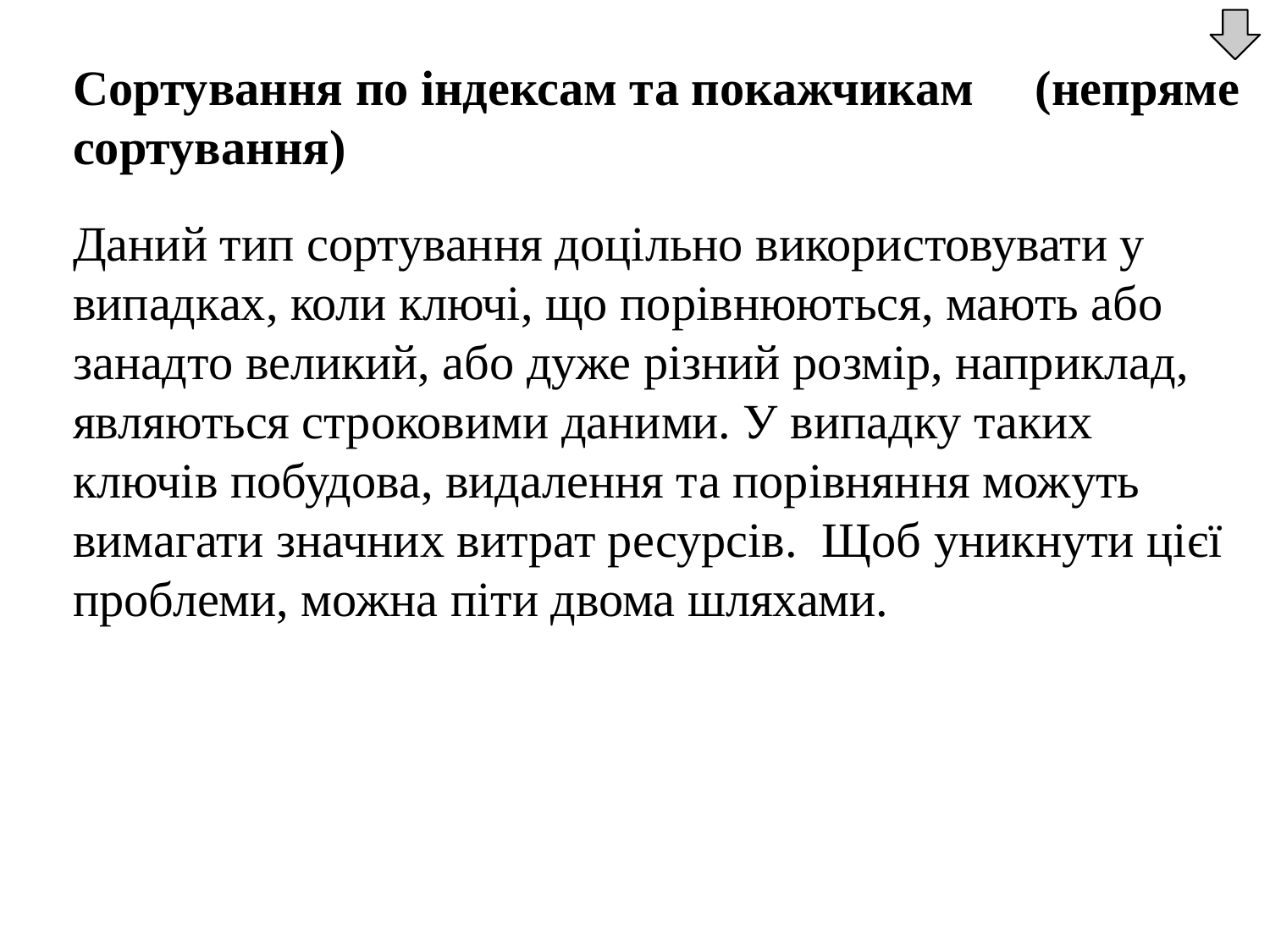

Сортування по індексам та покажчикам     (непряме сортування)

	Даний тип сортування доцільно використовувати у випадках, коли ключі, що порівнюються, мають або занадто великий, або дуже різний розмір, наприклад, являються строковими даними. У випадку таких ключів побудова, видалення та порівняння можуть вимагати значних витрат ресурсів.  Щоб уникнути цієї проблеми, можна піти двома шляхами.